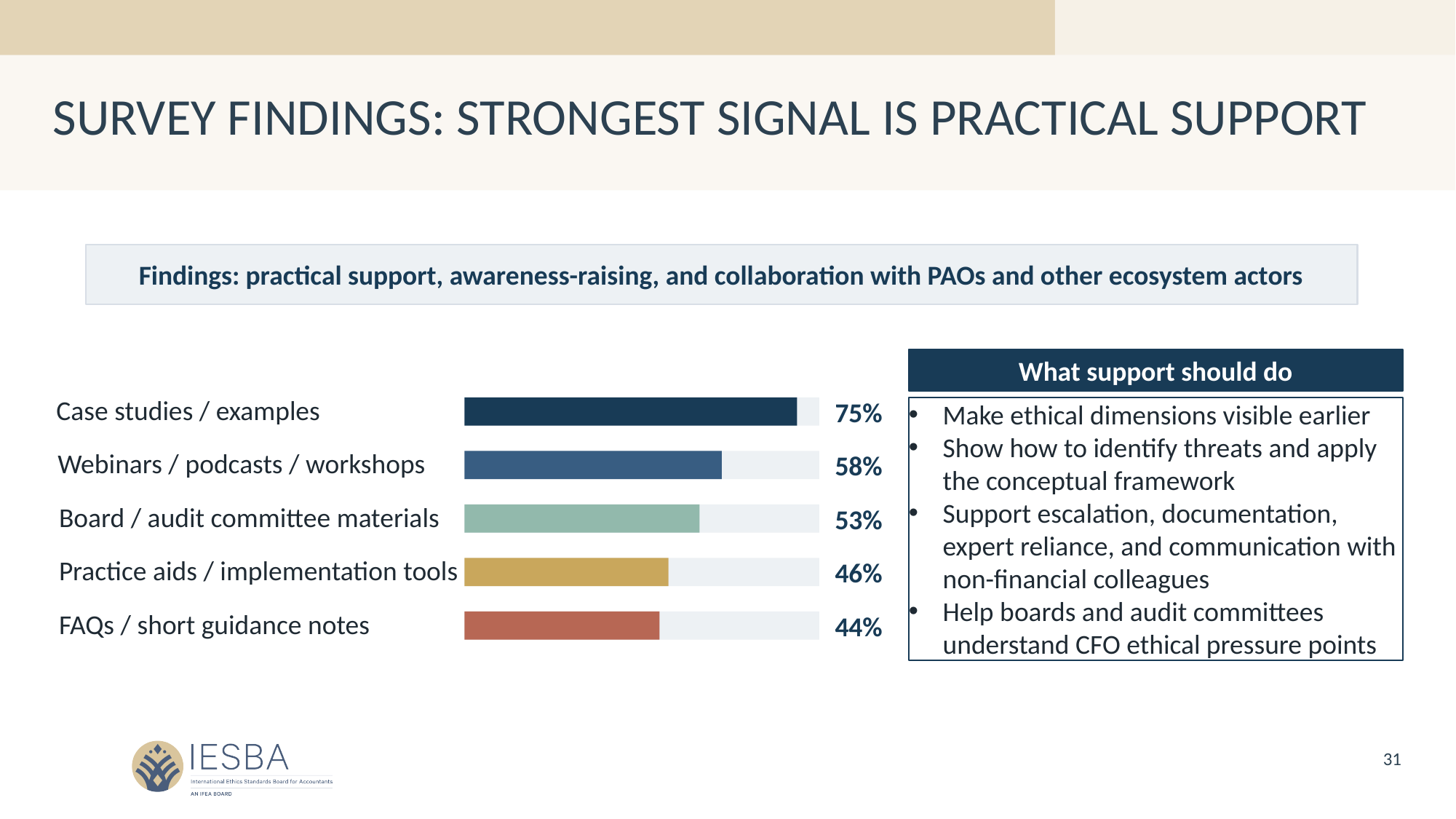

# SURVEY FINDINGS: STRONGEST SIGNAL IS PRACTICAL SUPPORT
Findings: practical support, awareness-raising, and collaboration with PAOs and other ecosystem actors
What support should do
Case studies / examples
75%

Make ethical dimensions visible earlier
Show how to identify threats and apply the conceptual framework
Support escalation, documentation, expert reliance, and communication with non-financial colleagues
Help boards and audit committees understand CFO ethical pressure points
Webinars / podcasts / workshops
58%

Board / audit committee materials
53%

Practice aids / implementation tools
46%

FAQs / short guidance notes
44%

31